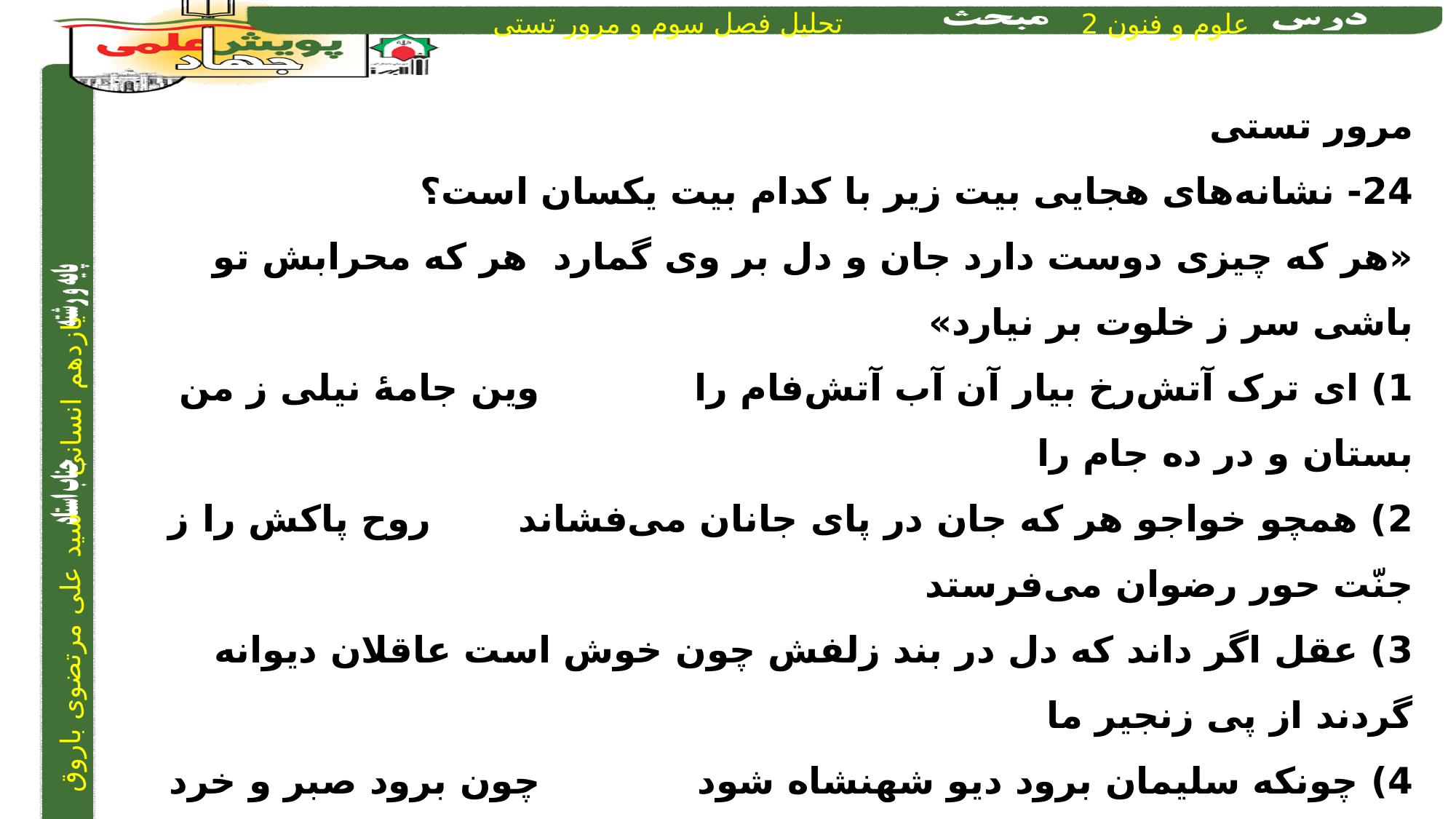

مرور تستی
24- نشانه‌های هجایی بیت زیر با کدام بیت یکسان است؟
«هر که چیزی دوست دارد جان و دل بر وی گمارد 	 هر که محرابش تو باشی سر ز خلوت بر نیارد»
1) ای ترک آتش‌رخ بیار آن آب آتش‌فام را 			وین جامۀ نیلی ز من بستان و در ده جام را
2) همچو خواجو هر که جان در پای جانان می‌فشاند 		روح پاکش را ز جنّت حور رضوان می‌فرستد
3) عقل اگر داند که دل در بند زلفش چون خوش است 	عاقلان دیوانه گردند از پی زنجیر ما
4) چونکه سلیمان برود دیو شهنشاه شود 			چون برود صبر و خرد نفس تو امّاره شود

2